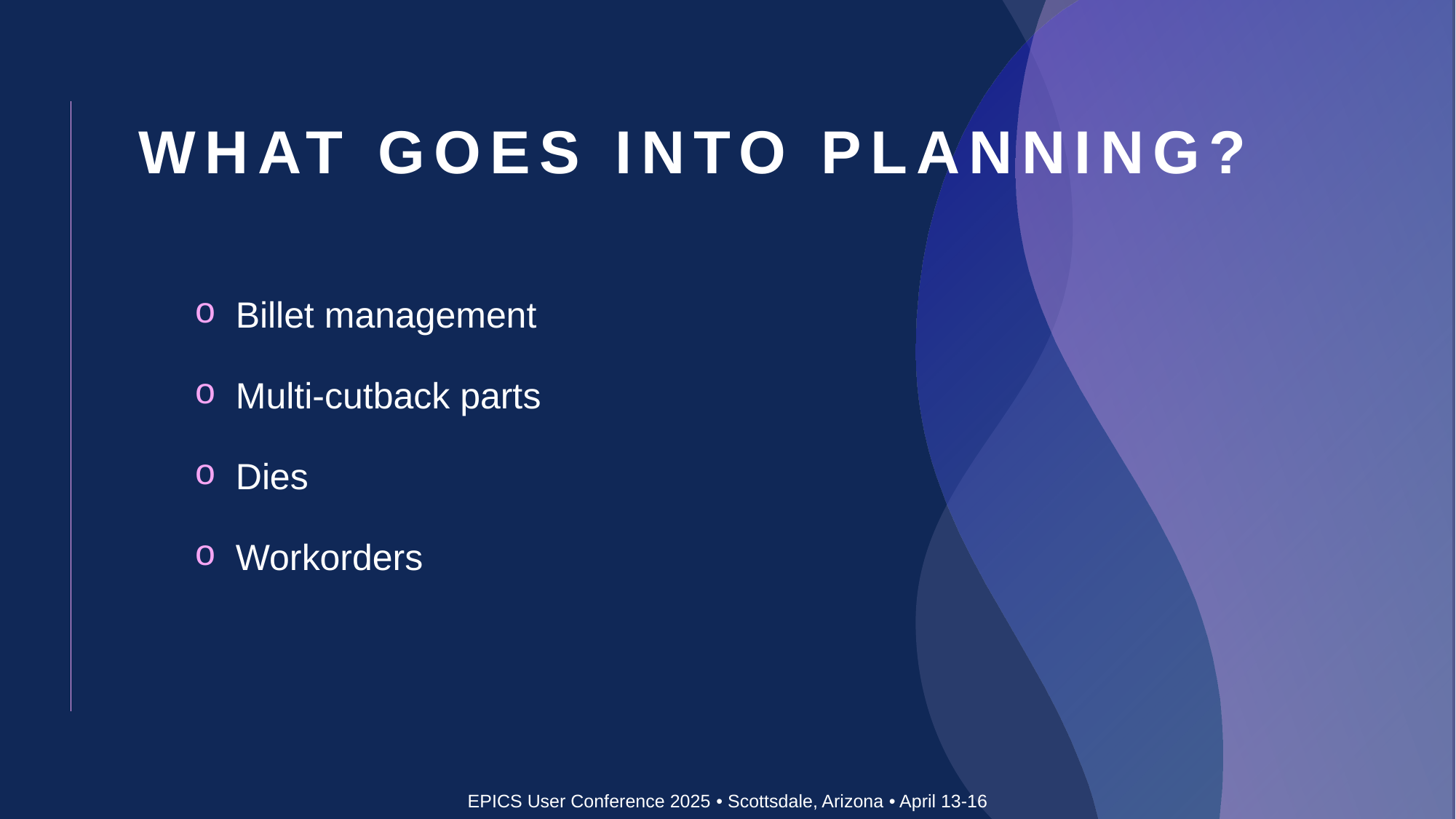

# What goes into planning?
Billet management
Multi-cutback parts
Dies
Workorders